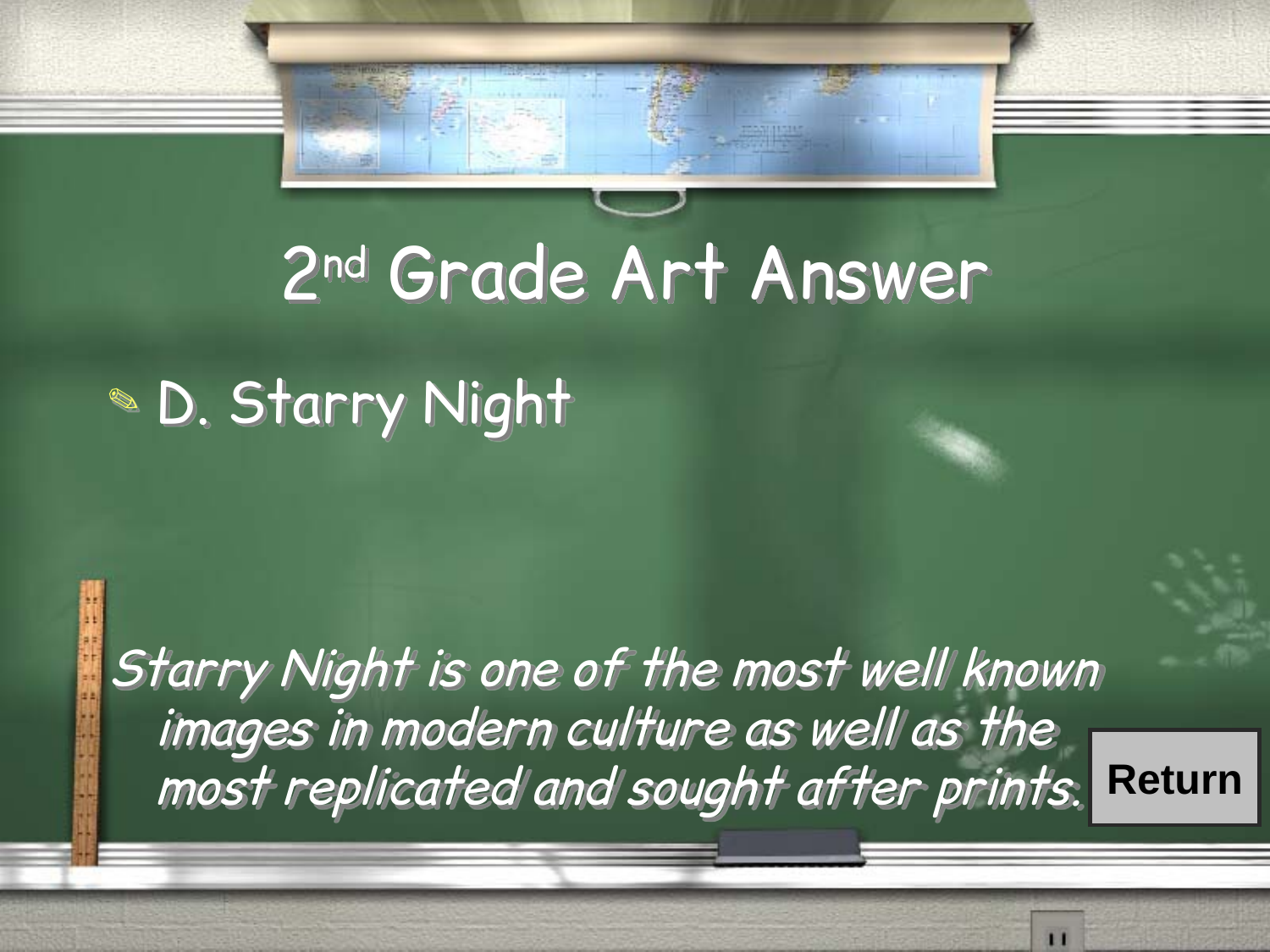

# 2nd Grade Art Answer
D. Starry Night

Starry Night is one of the most well known images in modern culture as well as the most replicated and sought after prints.
Return